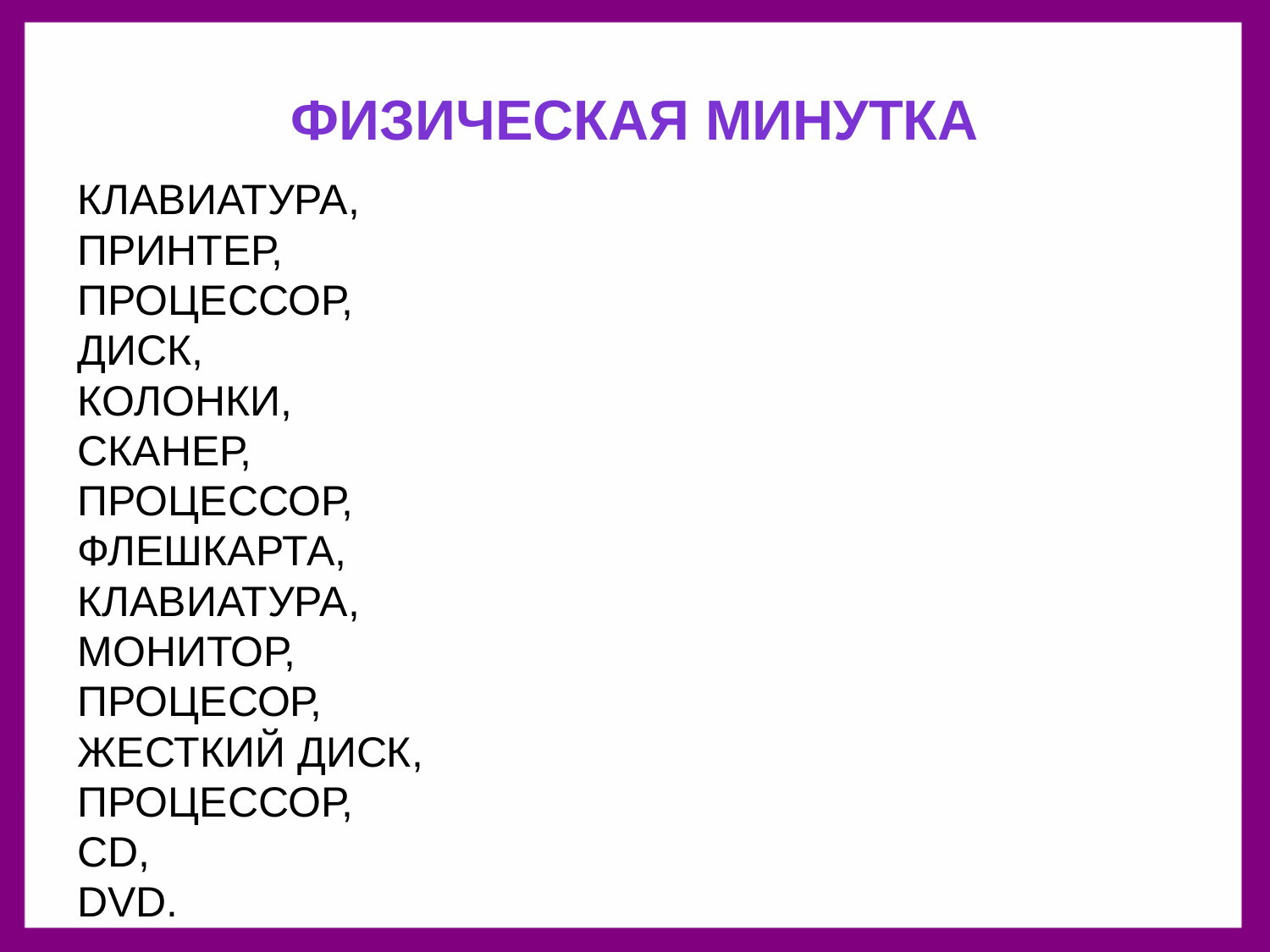

# Физическая минутка
КЛАВИАТУРА,
ПРИНТЕР,
ПРОЦЕССОР,
ДИСК,
КОЛОНКИ,
СКАНЕР,
ПРОЦЕССОР,
ФЛЕШКАРТА,
КЛАВИАТУРА,
МОНИТОР,
ПРОЦЕСОР,
ЖЕСТКИЙ ДИСК,
ПРОЦЕССОР,
CD,
DVD.